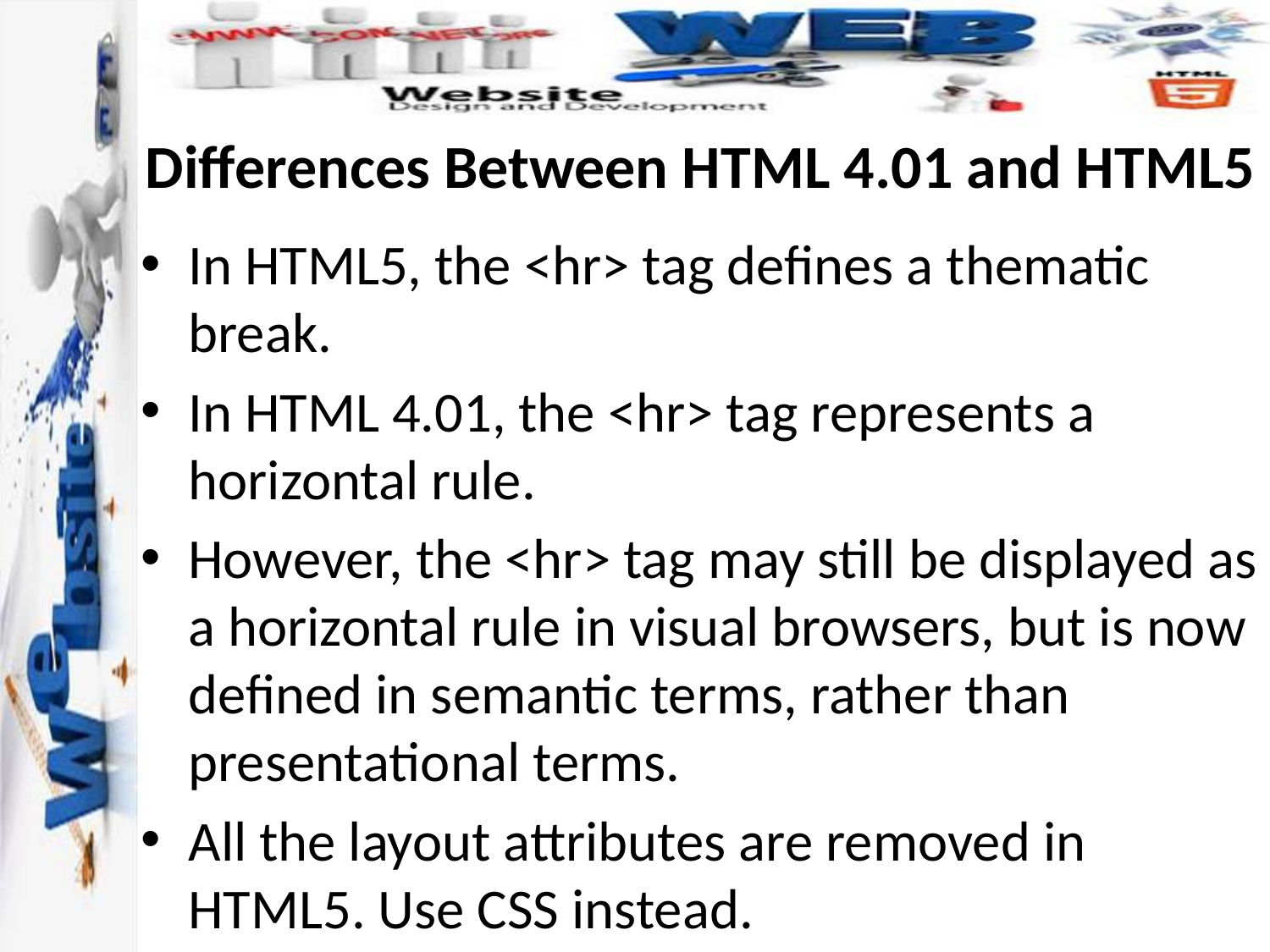

# Differences Between HTML 4.01 and HTML5
In HTML5, the <hr> tag defines a thematic break.
In HTML 4.01, the <hr> tag represents a horizontal rule.
However, the <hr> tag may still be displayed as a horizontal rule in visual browsers, but is now defined in semantic terms, rather than presentational terms.
All the layout attributes are removed in HTML5. Use CSS instead.